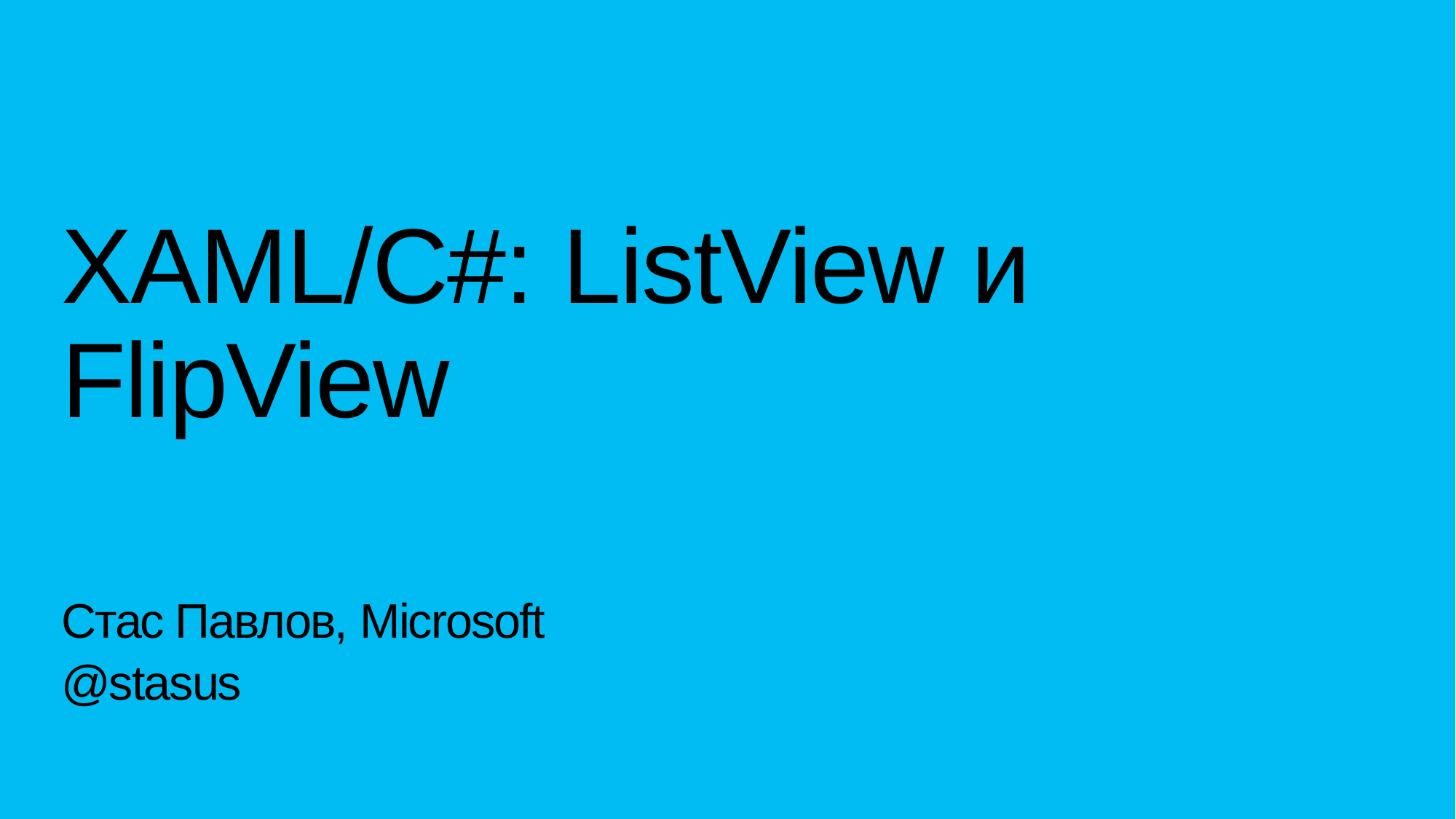

XAML/C#: ListView и FlipView
Стас Павлов, Microsoft
@stasus